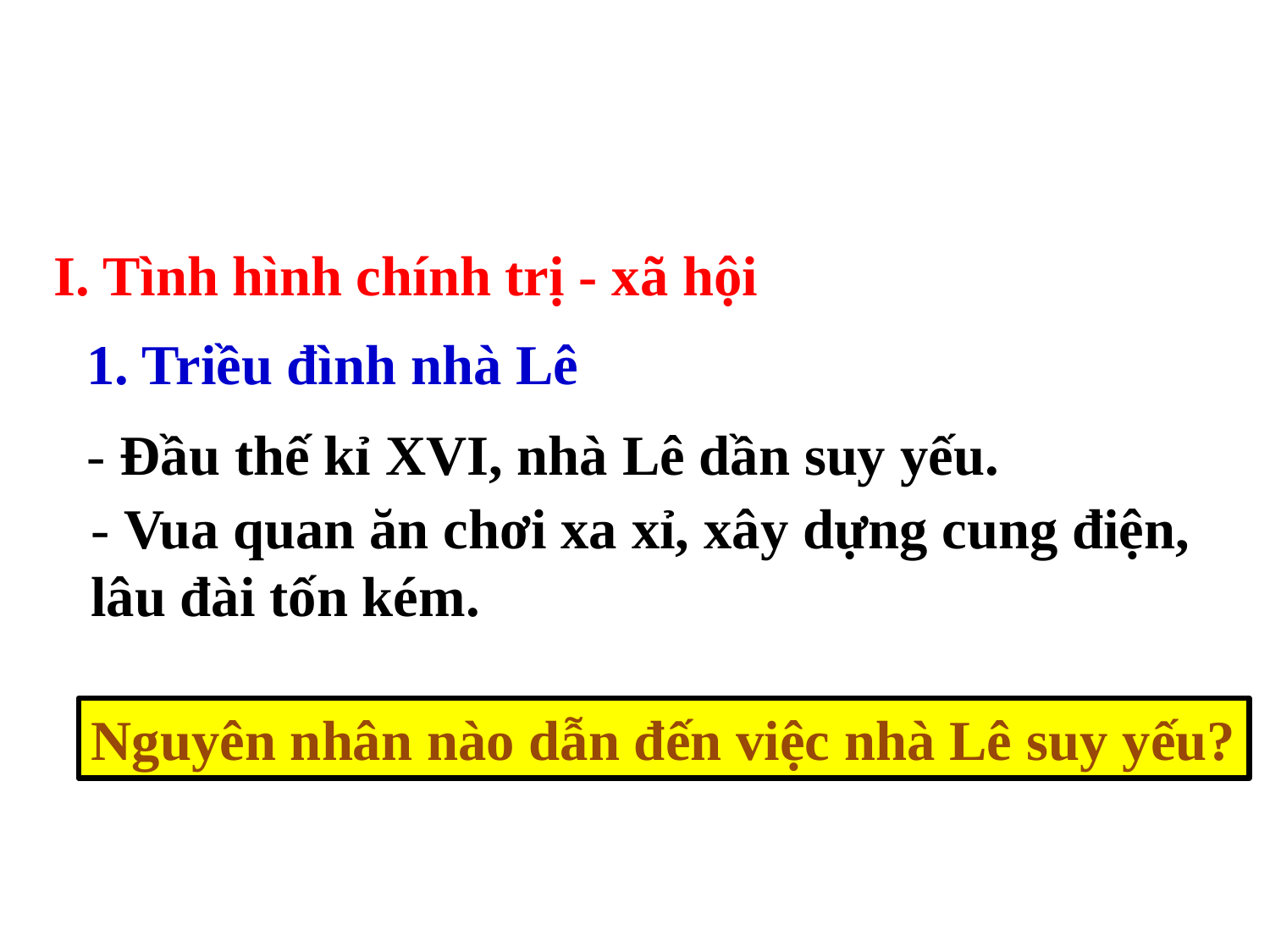

I. Tình hình chính trị - xã hội
1. Triều đình nhà Lê
- Đầu thế kỉ XVI, nhà Lê dần suy yếu.
- Vua quan ăn chơi xa xỉ, xây dựng cung điện,
lâu đài tốn kém.
Nguyên nhân nào dẫn đến việc nhà Lê suy yếu?